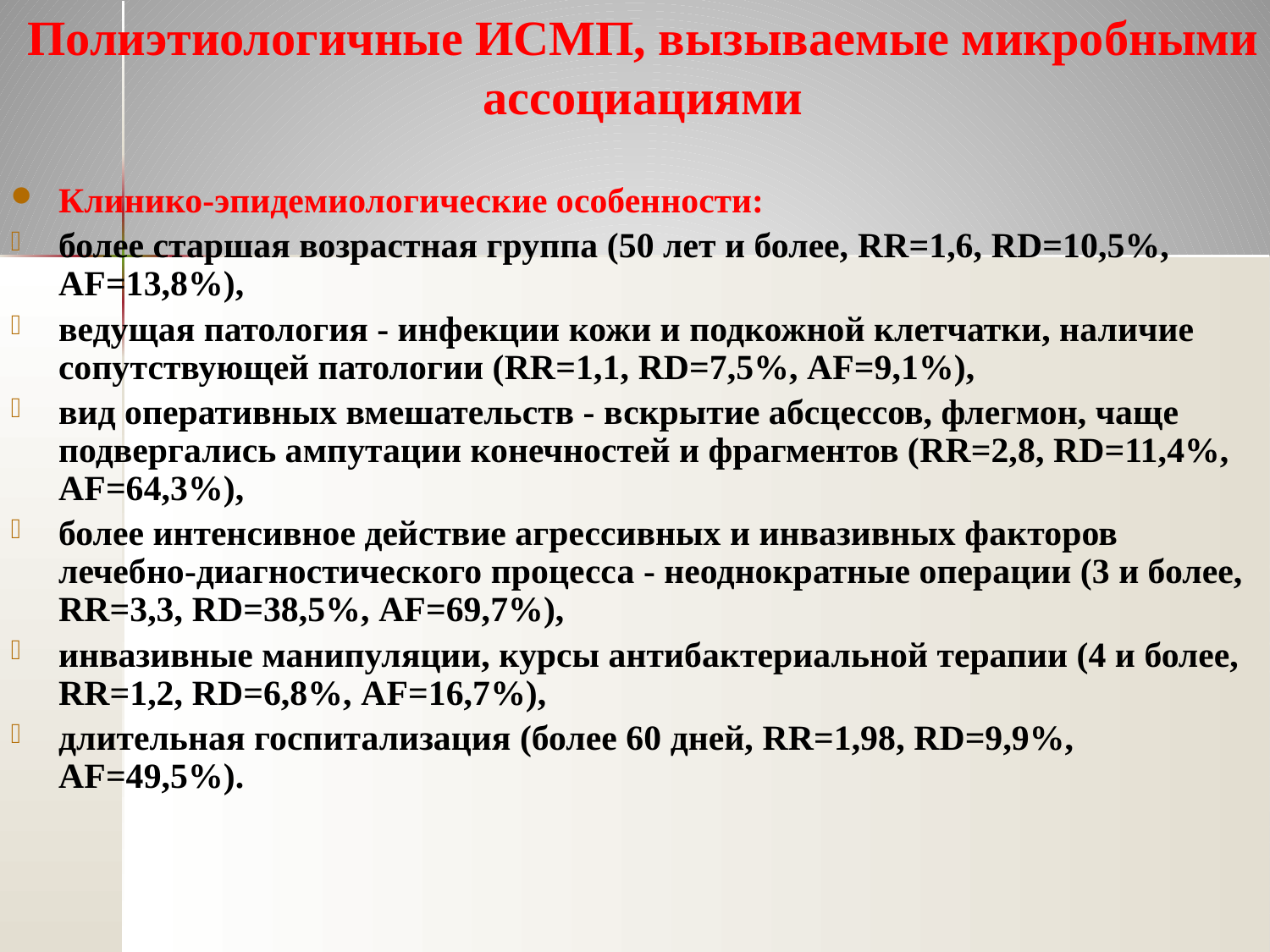

Полиэтиологичные ИСМП, вызываемые микробными ассоциациями

Клинико-эпидемиологические особенности:
более старшая возрастная группа (50 лет и более, RR=1,6, RD=10,5%, AF=13,8%),
ведущая патология - инфекции кожи и подкожной клетчатки, наличие сопутствующей патологии (RR=1,1, RD=7,5%, AF=9,1%),
вид оперативных вмешательств - вскрытие абсцессов, флегмон, чаще подвергались ампутации конечностей и фрагментов (RR=2,8, RD=11,4%, AF=64,3%),
более интенсивное действие агрессивных и инвазивных факторов лечебно-диагностического процесса - неоднократные операции (3 и более, RR=3,3, RD=38,5%, AF=69,7%),
инвазивные манипуляции, курсы антибактериальной терапии (4 и более, RR=1,2, RD=6,8%, AF=16,7%),
длительная госпитализация (более 60 дней, RR=1,98, RD=9,9%, AF=49,5%).